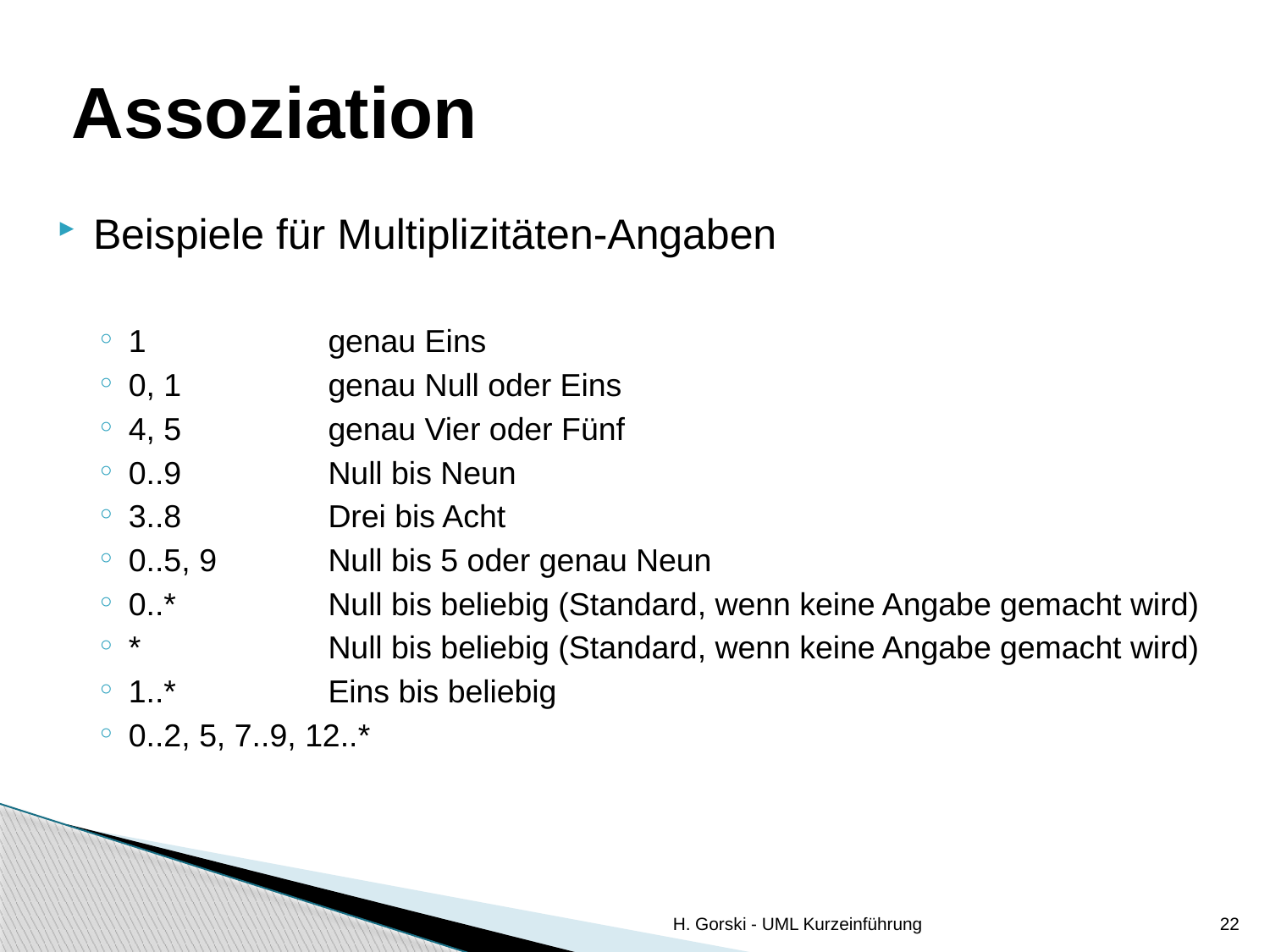

Assoziation
Beispiele für Multiplizitäten-Angaben

1	genau Eins
0, 1	genau Null oder Eins
4, 5	genau Vier oder Fünf
0..9	Null bis Neun
3..8	Drei bis Acht
0..5, 9	Null bis 5 oder genau Neun
0..*	Null bis beliebig (Standard, wenn keine Angabe gemacht wird)
*	Null bis beliebig (Standard, wenn keine Angabe gemacht wird)
1..*	Eins bis beliebig
0..2, 5, 7..9, 12..*
H. Gorski - UML Kurzeinführung
22